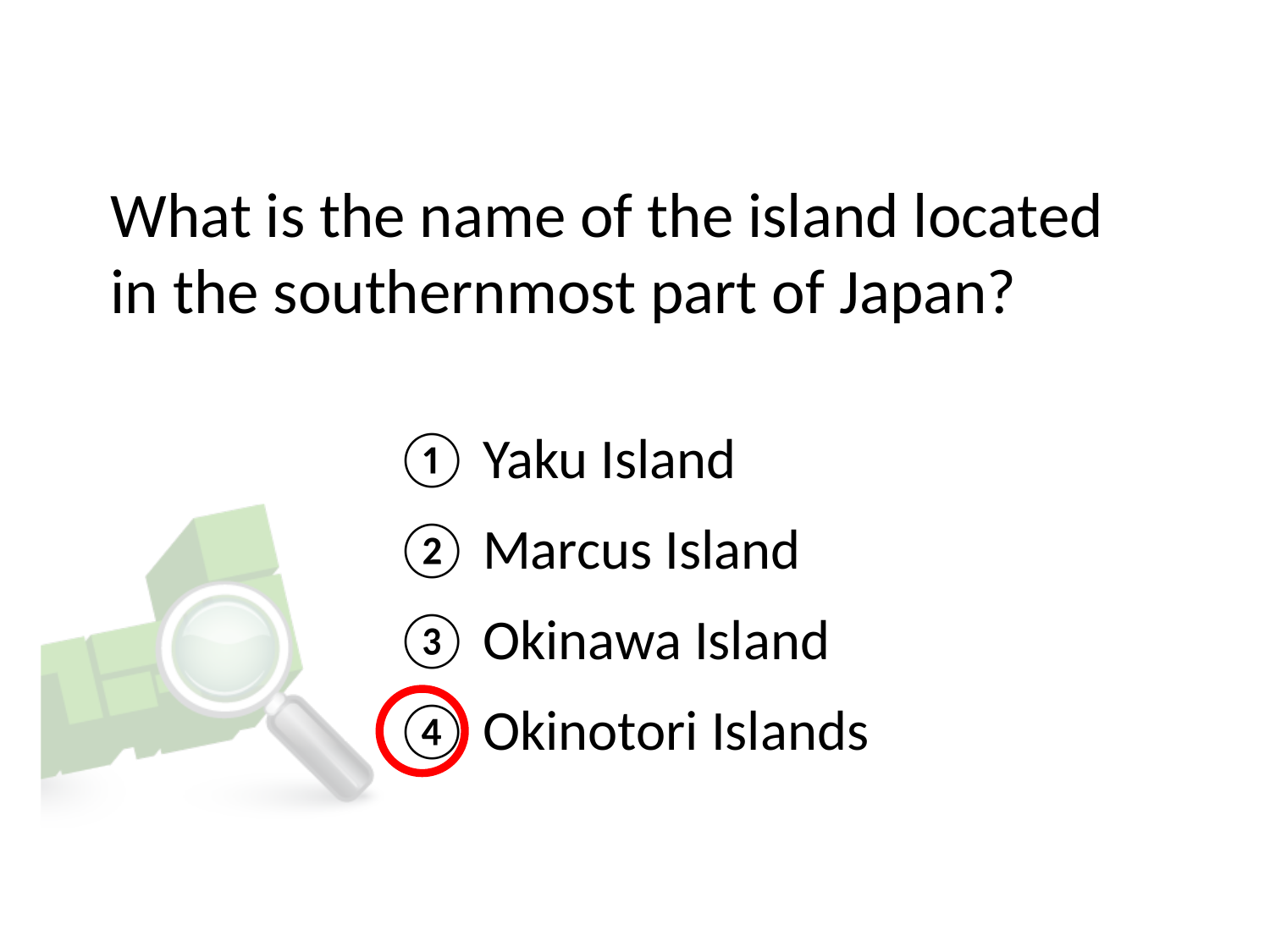

# What is the name of the island located in the southernmost part of Japan?
① Yaku Island
② Marcus Island
③ Okinawa Island
④ Okinotori Islands